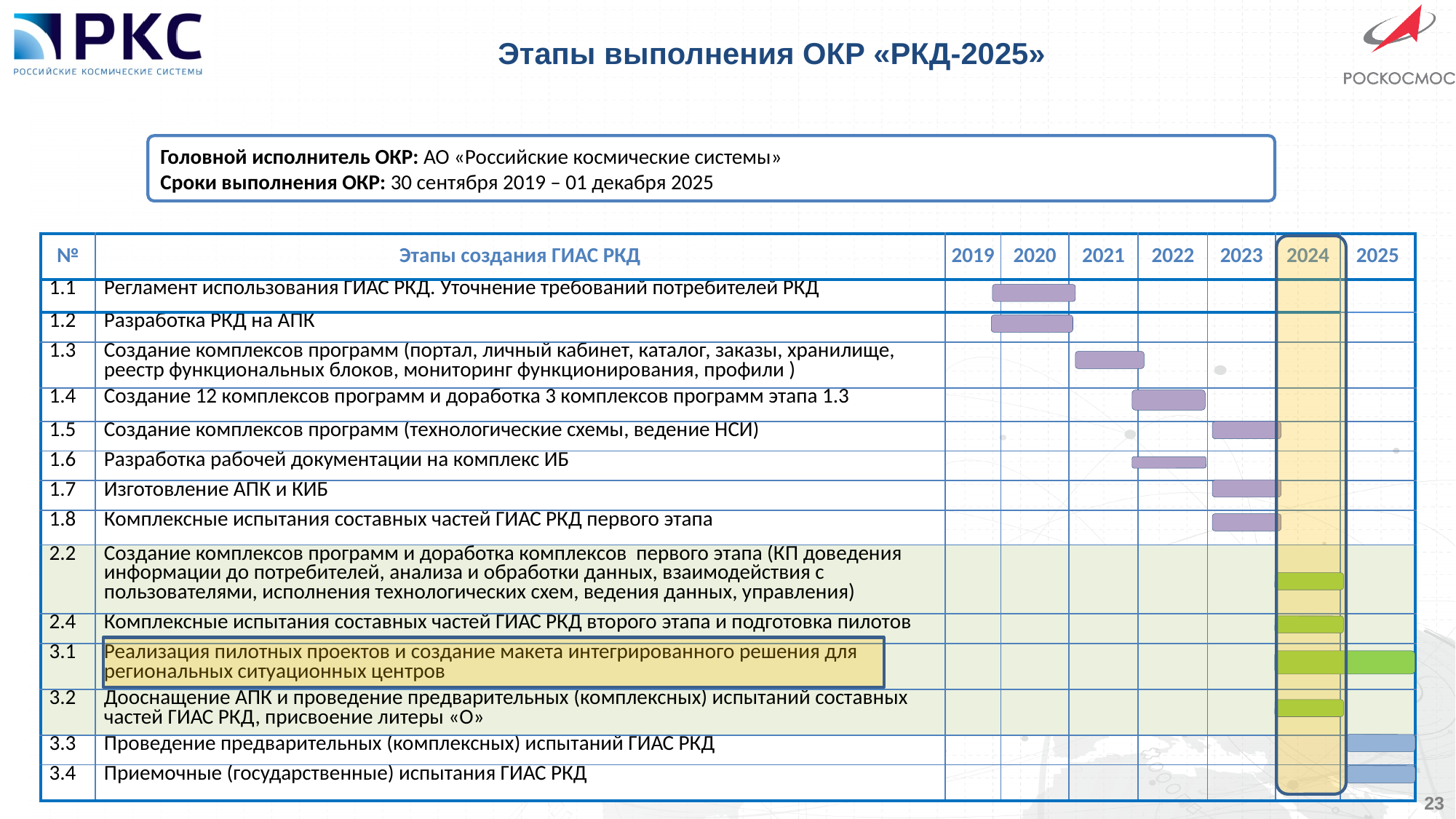

Этапы выполнения ОКР «РКД-2025»
Головной исполнитель ОКР: АО «Российские космические системы»
Сроки выполнения ОКР: 30 сентября 2019 – 01 декабря 2025
| № | Этапы создания ГИАС РКД | 2019 | 2020 | 2021 | 2022 | 2023 | 2024 | 2025 |
| --- | --- | --- | --- | --- | --- | --- | --- | --- |
| 1.1 | Регламент использования ГИАС РКД. Уточнение требований потребителей РКД |  |  |  |  |  |  |  |
| 1.2 | Разработка РКД на АПК |  |  |  |  |  |  |  |
| 1.3 | Создание комплексов программ (портал, личный кабинет, каталог, заказы, хранилище, реестр функциональных блоков, мониторинг функционирования, профили ) |  |  |  |  |  |  |  |
| 1.4 | Создание 12 комплексов программ и доработка 3 комплексов программ этапа 1.3 |  |  |  |  |  |  |  |
| 1.5 | Создание комплексов программ (технологические схемы, ведение НСИ) |  |  |  |  |  |  |  |
| 1.6 | Разработка рабочей документации на комплекс ИБ |  |  |  |  |  |  |  |
| 1.7 | Изготовление АПК и КИБ |  |  |  |  |  |  |  |
| 1.8 | Комплексные испытания составных частей ГИАС РКД первого этапа |  |  |  |  |  |  |  |
| 2.2 | Создание комплексов программ и доработка комплексов первого этапа (КП доведения информации до потребителей, анализа и обработки данных, взаимодействия с пользователями, исполнения технологических схем, ведения данных, управления) |  |  |  |  |  |  |  |
| 2.4 | Комплексные испытания составных частей ГИАС РКД второго этапа и подготовка пилотов |  |  |  |  |  |  |  |
| 3.1 | Реализация пилотных проектов и создание макета интегрированного решения для региональных ситуационных центров |  |  |  |  |  |  |  |
| 3.2 | Дооснащение АПК и проведение предварительных (комплексных) испытаний составных частей ГИАС РКД, присвоение литеры «О» |  |  |  |  |  |  |  |
| 3.3 | Проведение предварительных (комплексных) испытаний ГИАС РКД |  |  |  |  |  |  |  |
| 3.4 | Приемочные (государственные) испытания ГИАС РКД |  |  |  |  |  |  |  |